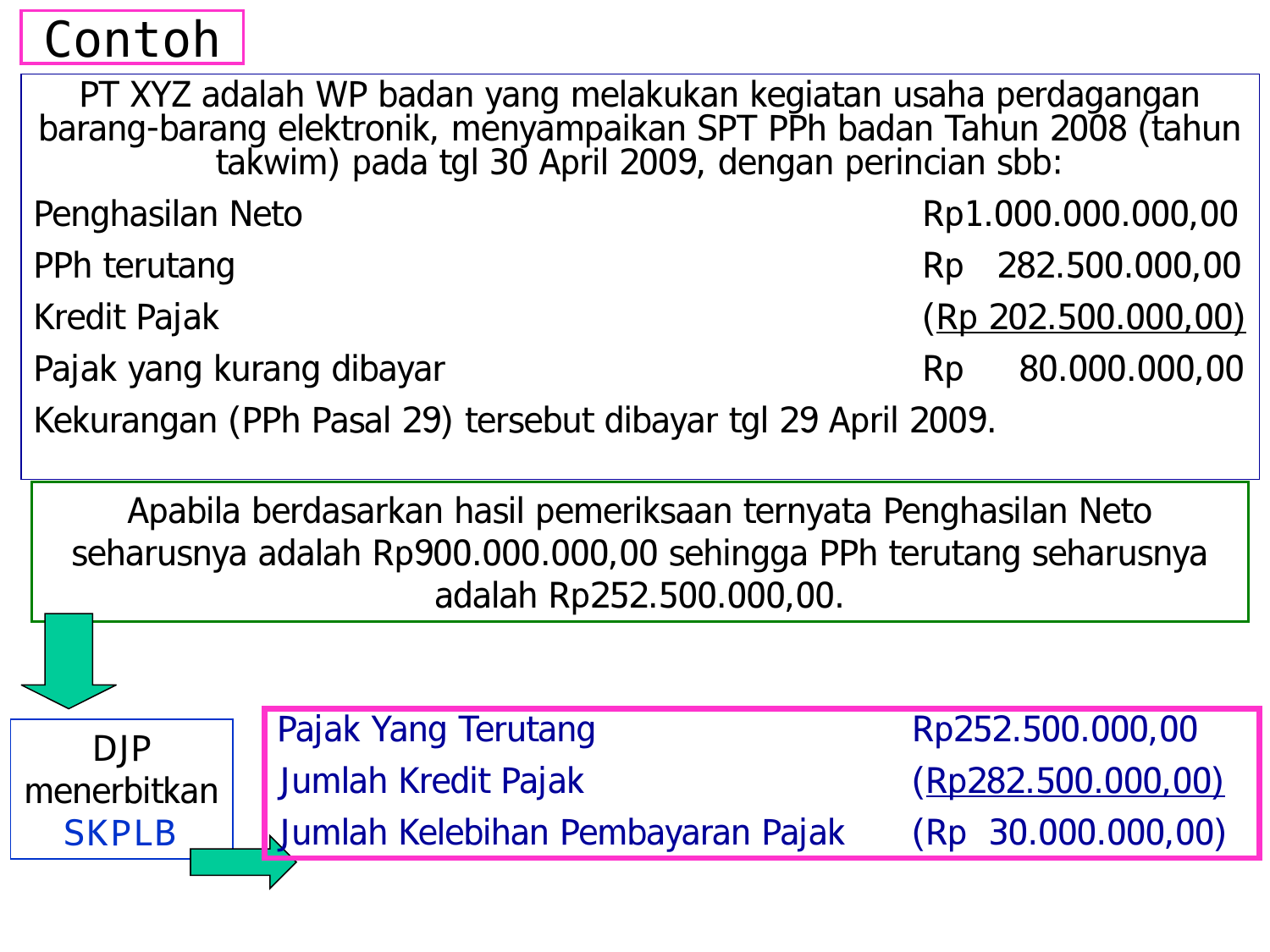

# Contoh
PT XYZ adalah WP badan yang melakukan kegiatan usaha perdagangan barang-barang elektronik, menyampaikan SPT PPh badan Tahun 2008 (tahun takwim) pada tgl 30 April 2009, dengan perincian sbb:
Penghasilan Neto					Rp1.000.000.000,00
PPh terutang						Rp   282.500.000,00
Kredit Pajak						(Rp 202.500.000,00)
Pajak yang kurang dibayar				Rp     80.000.000,00
Kekurangan (PPh Pasal 29) tersebut dibayar tgl 29 April 2009.
Apabila berdasarkan hasil pemeriksaan ternyata Penghasilan Neto seharusnya adalah Rp900.000.000,00 sehingga PPh terutang seharusnya adalah Rp252.500.000,00.

Pajak Yang Terutang			Rp252.500.000,00
Jumlah Kredit Pajak			(Rp282.500.000,00)
Jumlah Kelebihan Pembayaran Pajak	(Rp  30.000.000,00)
DJP menerbitkan SKPLB